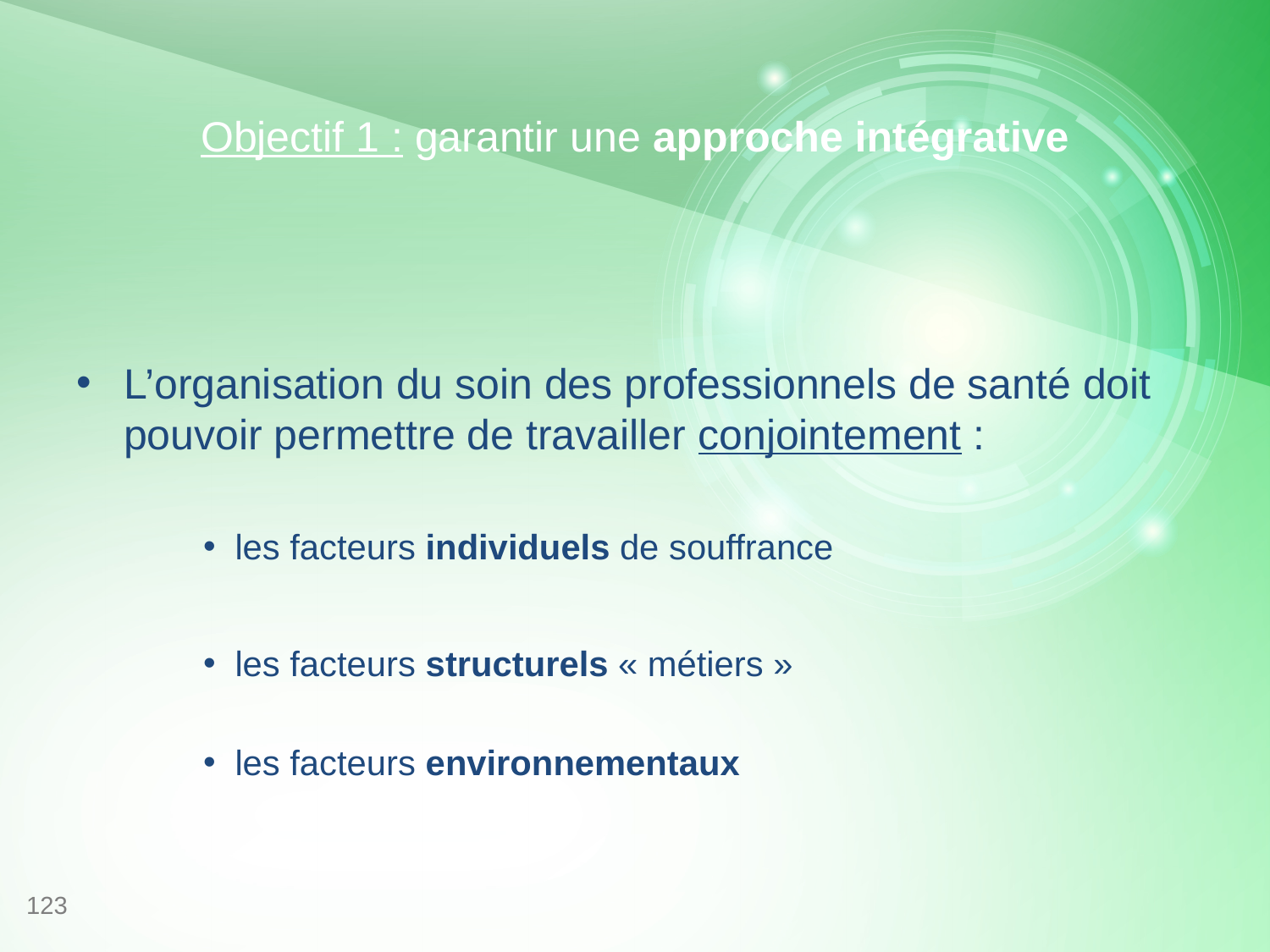

# Objectif 1 : garantir une approche intégrative
L’organisation du soin des professionnels de santé doit pouvoir permettre de travailler conjointement :

les facteurs individuels de souffrance

les facteurs structurels « métiers »

les facteurs environnementaux
123